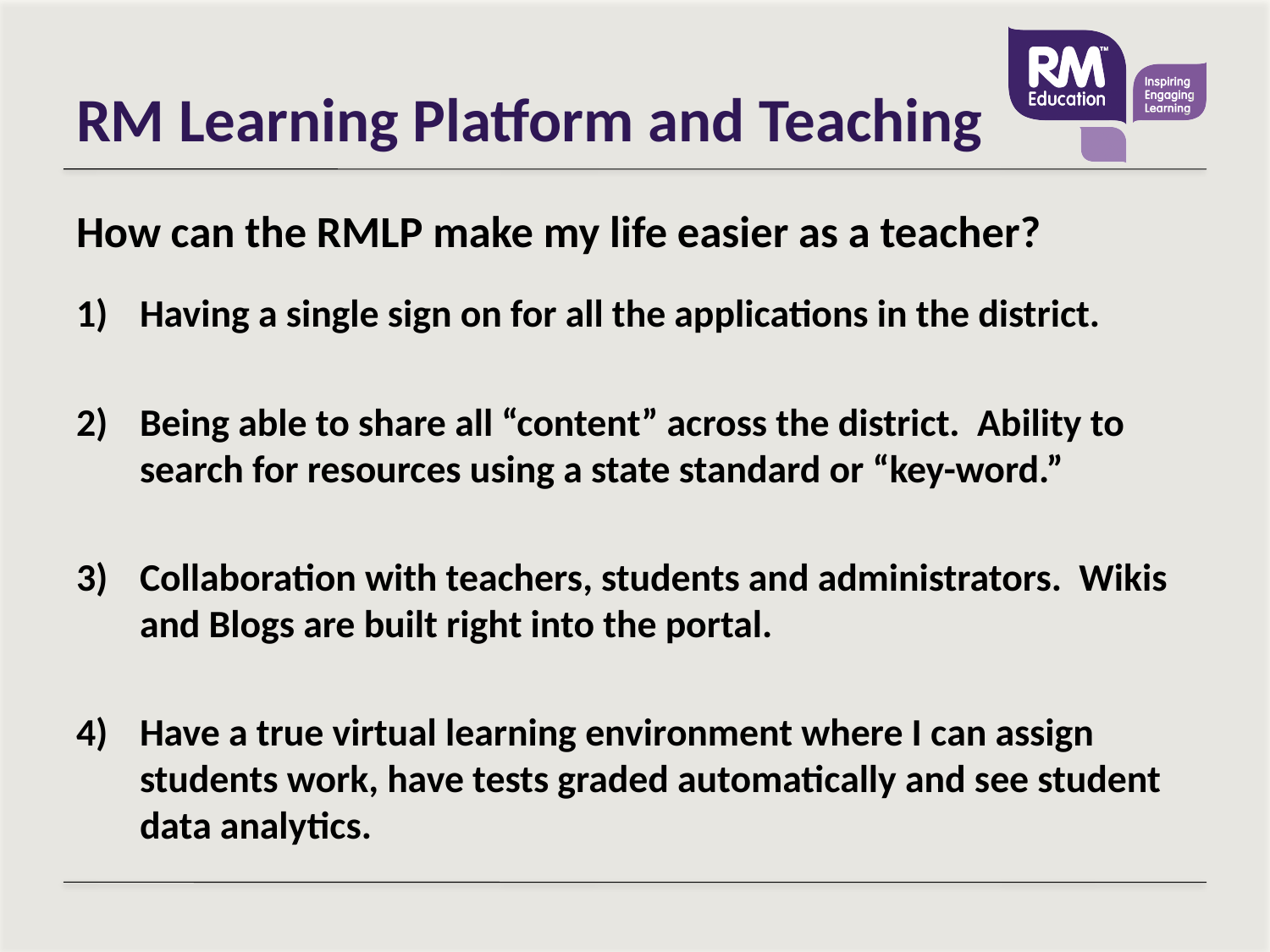

# RM Learning Platform and Teaching
How can the RMLP make my life easier as a teacher?
Having a single sign on for all the applications in the district.

Being able to share all “content” across the district.  Ability to search for resources using a state standard or “key-word.”

Collaboration with teachers, students and administrators.  Wikis and Blogs are built right into the portal.

Have a true virtual learning environment where I can assign students work, have tests graded automatically and see student data analytics.